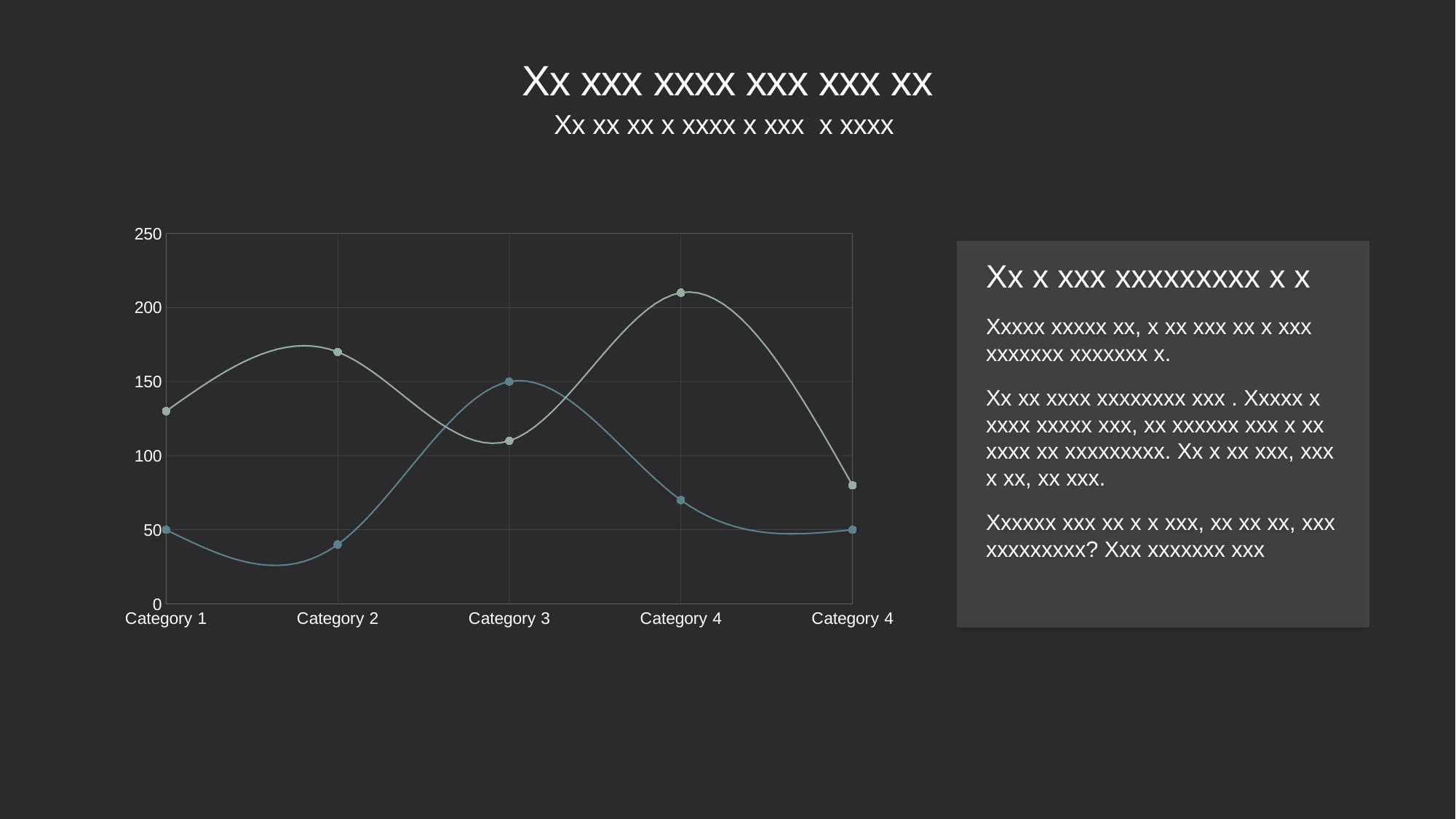

# Xx xxx xxxx xxx xxx xx
Xx xx xx x xxxx x xxx  x xxxx

### Chart

| Category | Line 1 Line | Line 2 Line |
|---|---|---|
| Category 1 | 50.0 | 130.0 |
| Category 2 | 40.0 | 170.0 |
| Category 3 | 150.0 | 110.0 |
| Category 4 | 70.0 | 210.0 |
| Category 4 | 50.0 | 80.0 |
Xx x xxx xxxxxxxxx x x
Xxxxx xxxxx xx, x xx xxx xx x xxx xxxxxxx xxxxxxx x.
Xx xx xxxx xxxxxxxx xxx . Xxxxx x xxxx xxxxx xxx, xx xxxxxx xxx x xx xxxx xx xxxxxxxxx. Xx x xx xxx, xxx x xx, xx xxx.
Xxxxxx xxx xx x x xxx, xx xx xx, xxx xxxxxxxxx? Xxx xxxxxxx xxx